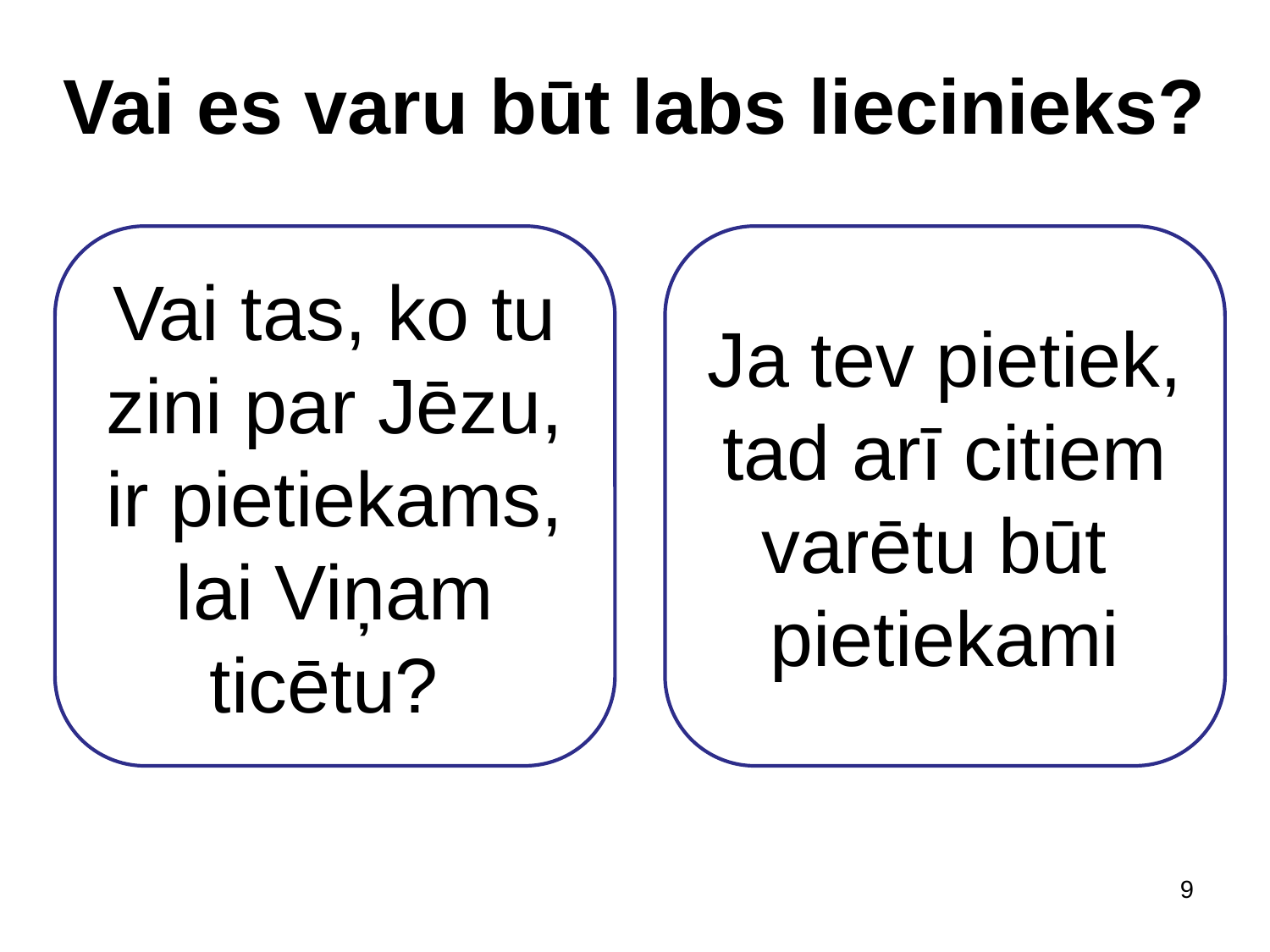

# Vai es varu būt labs liecinieks?
Vai tas, ko tu zini par Jēzu, ir pietiekams, lai Viņam ticētu?
Ja tev pietiek, tad arī citiem varētu būt  pietiekami
9